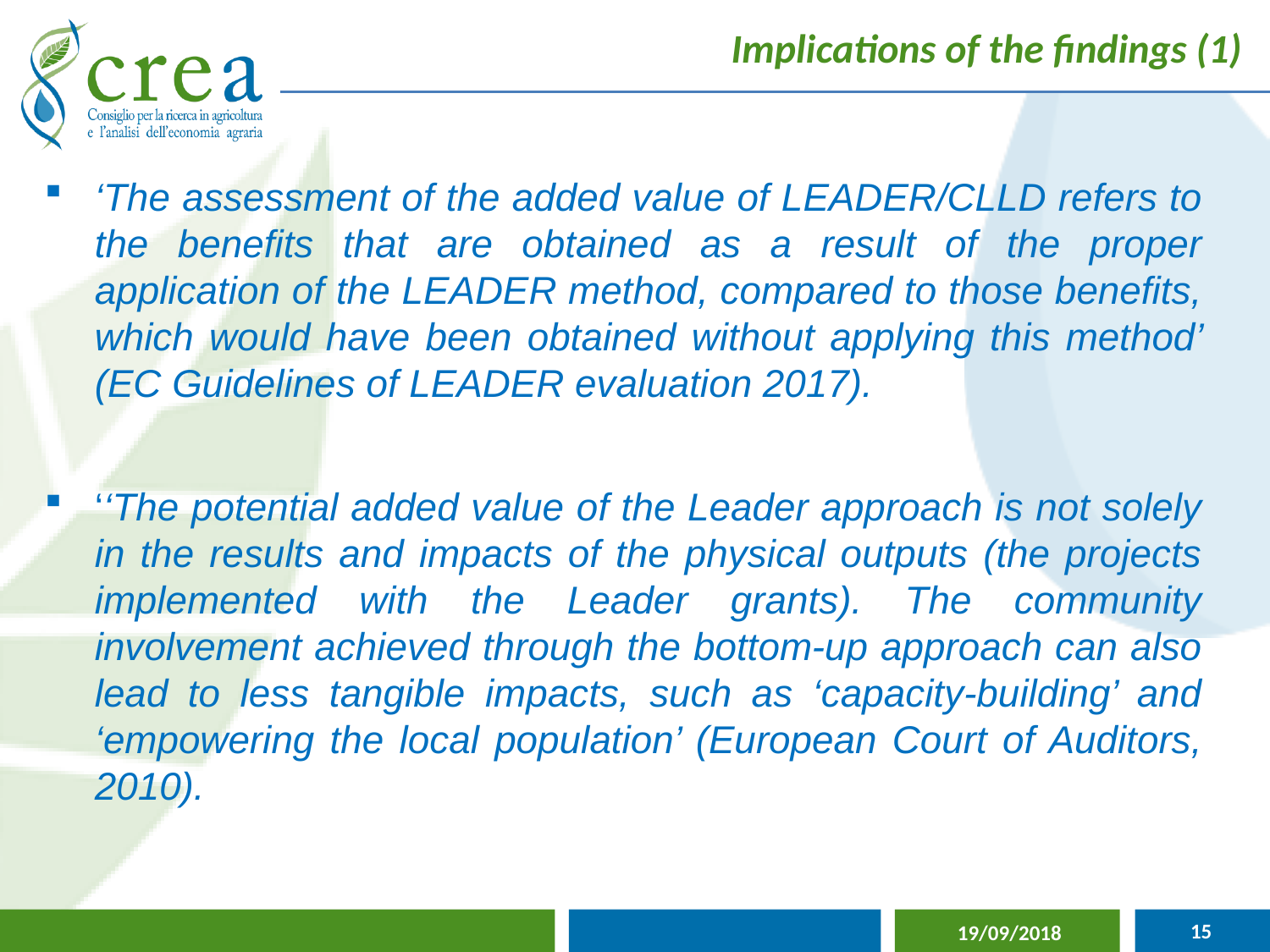

Implications of the findings (1)
‘The assessment of the added value of LEADER/CLLD refers to the benefits that are obtained as a result of the proper application of the LEADER method, compared to those benefits, which would have been obtained without applying this method’ (EC Guidelines of LEADER evaluation 2017).
‘‘The potential added value of the Leader approach is not solely in the results and impacts of the physical outputs (the projects implemented with the Leader grants). The community involvement achieved through the bottom-up approach can also lead to less tangible impacts, such as ‘capacity-building’ and ‘empowering the local population’ (European Court of Auditors, 2010).